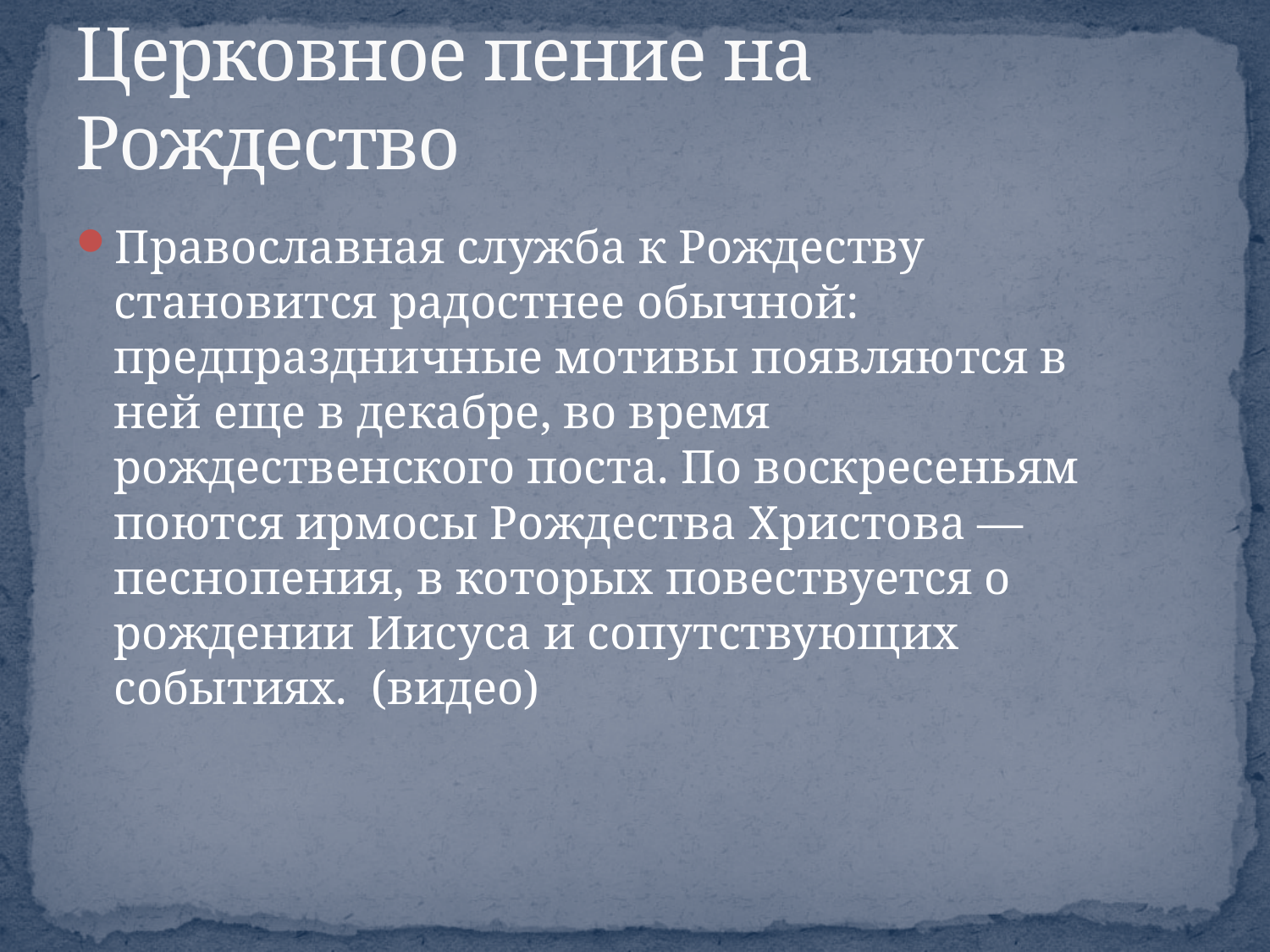

# Церковное пение на Рождество
Православная служба к Рождеству становится радостнее обычной: предпраздничные мотивы появляются в ней еще в декабре, во время рождественского поста. По воскресеньям поются ирмосы Рождества Христова — песнопения, в которых повествуется о рождении Иисуса и сопутствующих событиях.  (видео)